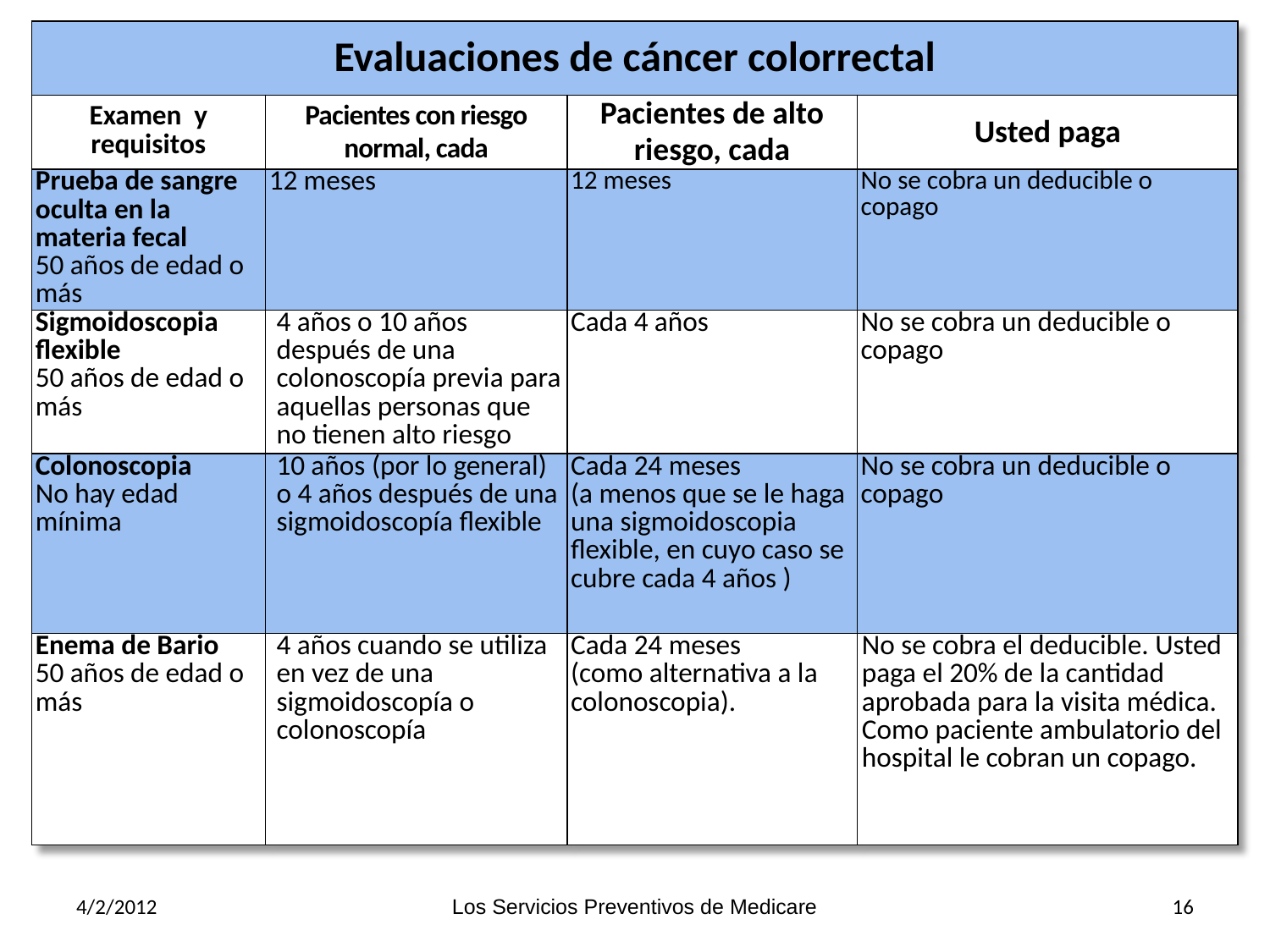

| Evaluaciones de cáncer colorrectal |  |  |  |
| --- | --- | --- | --- |
| Examen y requisitos | Pacientes con riesgo normal, cada | Pacientes de alto riesgo, cada | Usted paga |
| Prueba de sangre oculta en la materia fecal 50 años de edad o más | 12 meses | 12 meses | No se cobra un deducible o copago |
| Sigmoidoscopia flexible 50 años de edad o más | 4 años o 10 años después de una colonoscopía previa para aquellas personas que no tienen alto riesgo | Cada 4 años | No se cobra un deducible o copago |
| Colonoscopia No hay edad mínima | 10 años (por lo general) o 4 años después de una sigmoidoscopía flexible | Cada 24 meses (a menos que se le haga una sigmoidoscopia flexible, en cuyo caso se cubre cada 4 años ) | No se cobra un deducible o copago |
| Enema de Bario 50 años de edad o más | 4 años cuando se utiliza en vez de una sigmoidoscopía o colonoscopía | Cada 24 meses (como alternativa a la colonoscopia). | No se cobra el deducible. Usted paga el 20% de la cantidad aprobada para la visita médica. Como paciente ambulatorio del hospital le cobran un copago. |
4/2/2012
Los Servicios Preventivos de Medicare
16